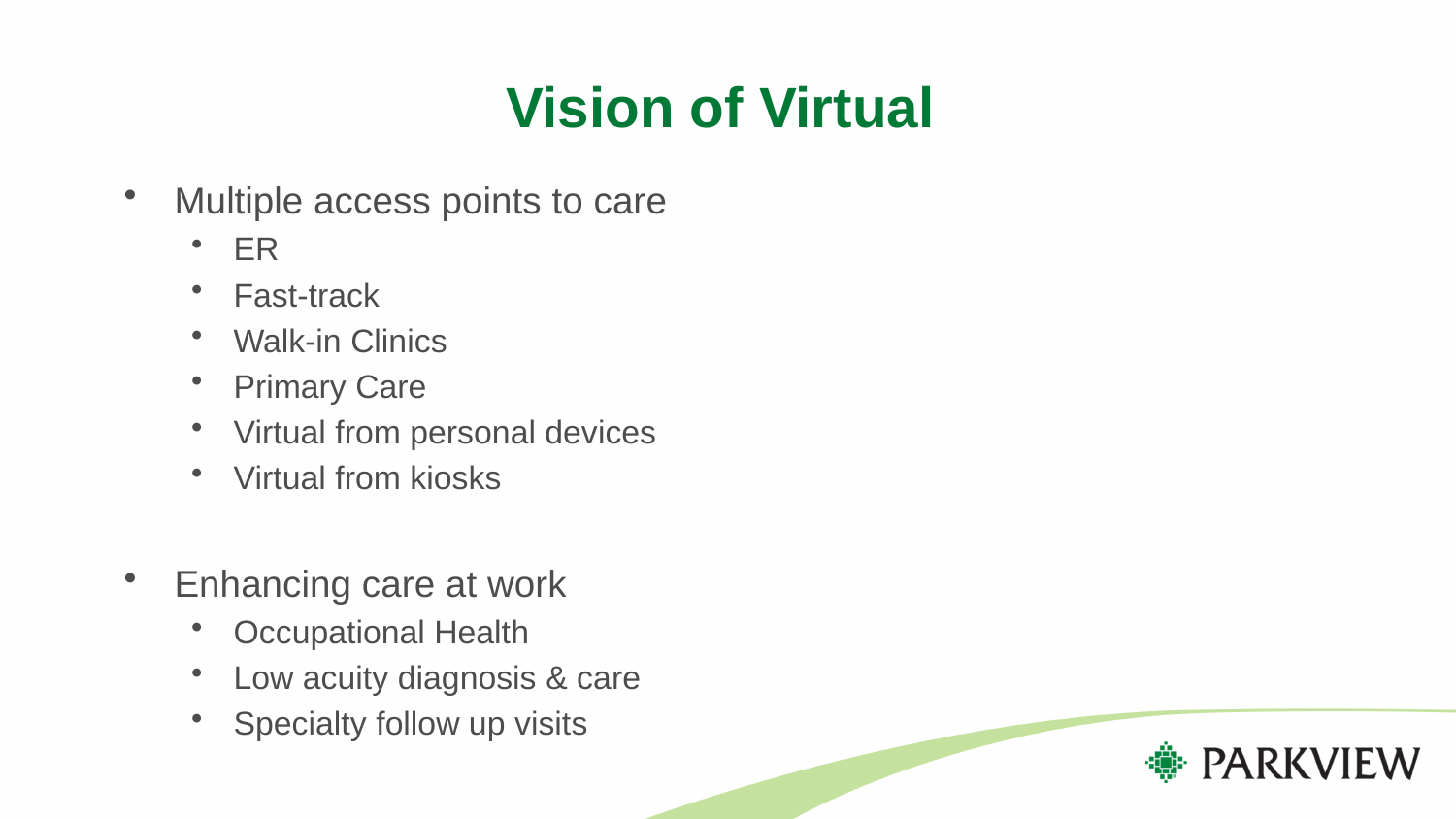

# Vision of Virtual
Multiple access points to care
ER
Fast-track
Walk-in Clinics
Primary Care
Virtual from personal devices
Virtual from kiosks

Enhancing care at work
Occupational Health
Low acuity diagnosis & care
Specialty follow up visits